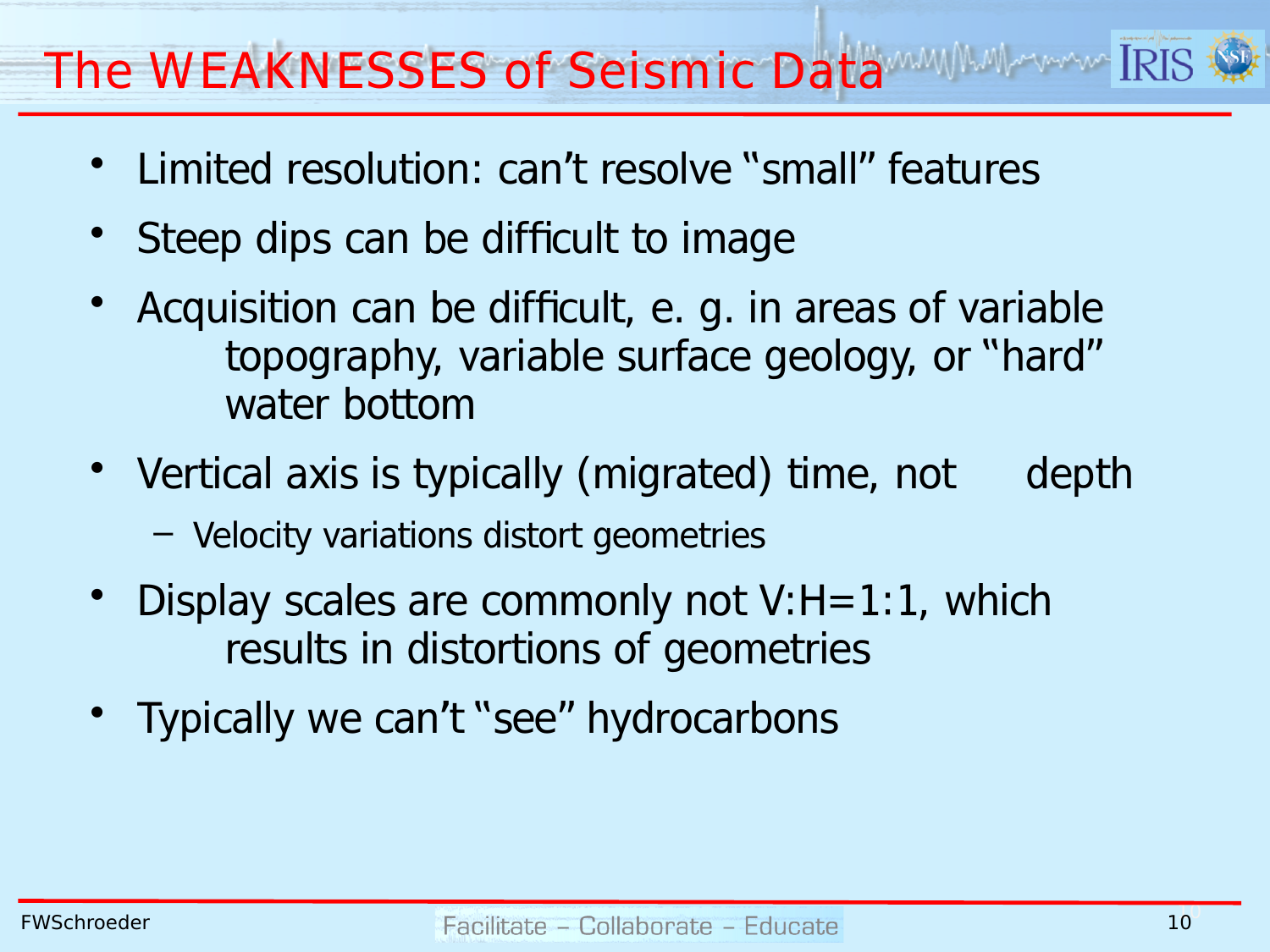

# The WEAKNESSES of Seismic Data
Limited resolution: can’t resolve “small” features
Steep dips can be difficult to image
Acquisition can be difficult, e. g. in areas of variable 	topography, variable surface geology, or “hard” 	water bottom
Vertical axis is typically (migrated) time, not 	depth
Velocity variations distort geometries
Display scales are commonly not V:H=1:1, which  	results in distortions of geometries
Typically we can’t “see” hydrocarbons